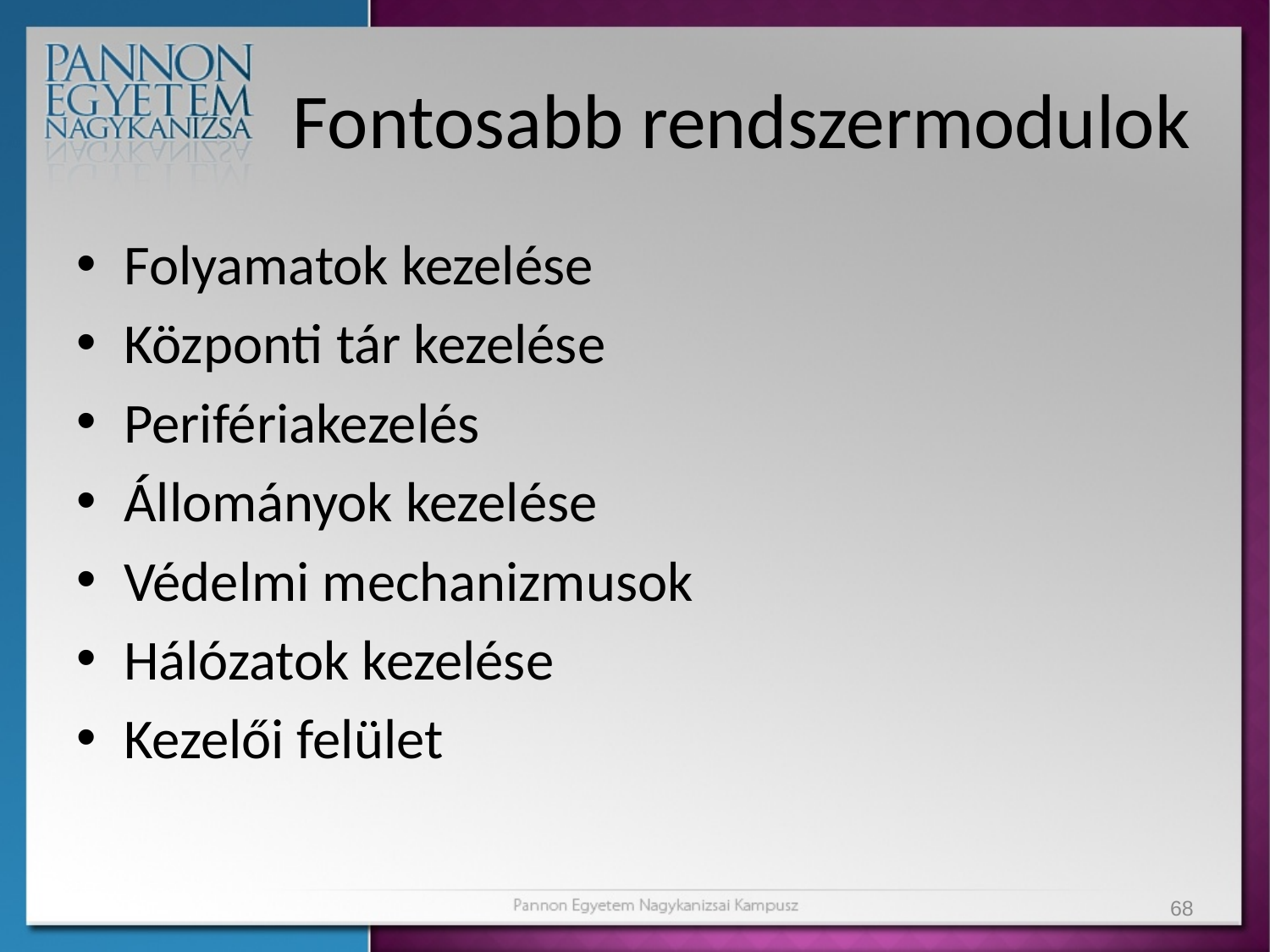

# Fontosabb rendszermodulok
Folyamatok kezelése
Központi tár kezelése
Perifériakezelés
Állományok kezelése
Védelmi mechanizmusok
Hálózatok kezelése
Kezelői felület
68